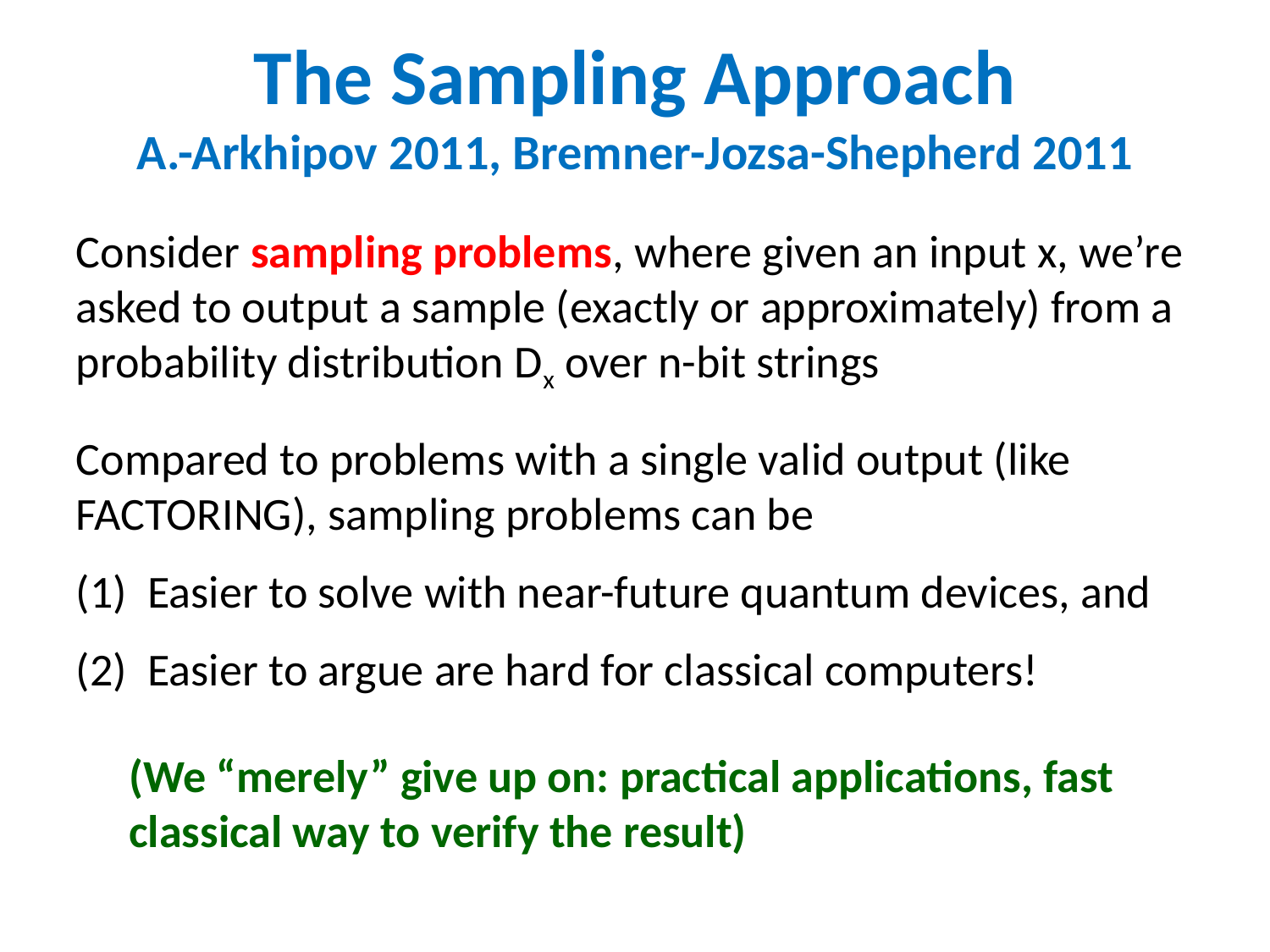

The Sampling Approach
A.-Arkhipov 2011, Bremner-Jozsa-Shepherd 2011
Consider sampling problems, where given an input x, we’re asked to output a sample (exactly or approximately) from a probability distribution Dx over n-bit strings
Compared to problems with a single valid output (like Factoring), sampling problems can be
Easier to solve with near-future quantum devices, and
Easier to argue are hard for classical computers!
(We “merely” give up on: practical applications, fast classical way to verify the result)
PostBQP: where we allow postselection on exponentially-unlikely measurement outcomes
PostBPP: Classical randomized subclass
Theorem (A. 2004): PostBQP = PP
PostBPP is in the polynomial hierarchy

PostBQP

PostBPP